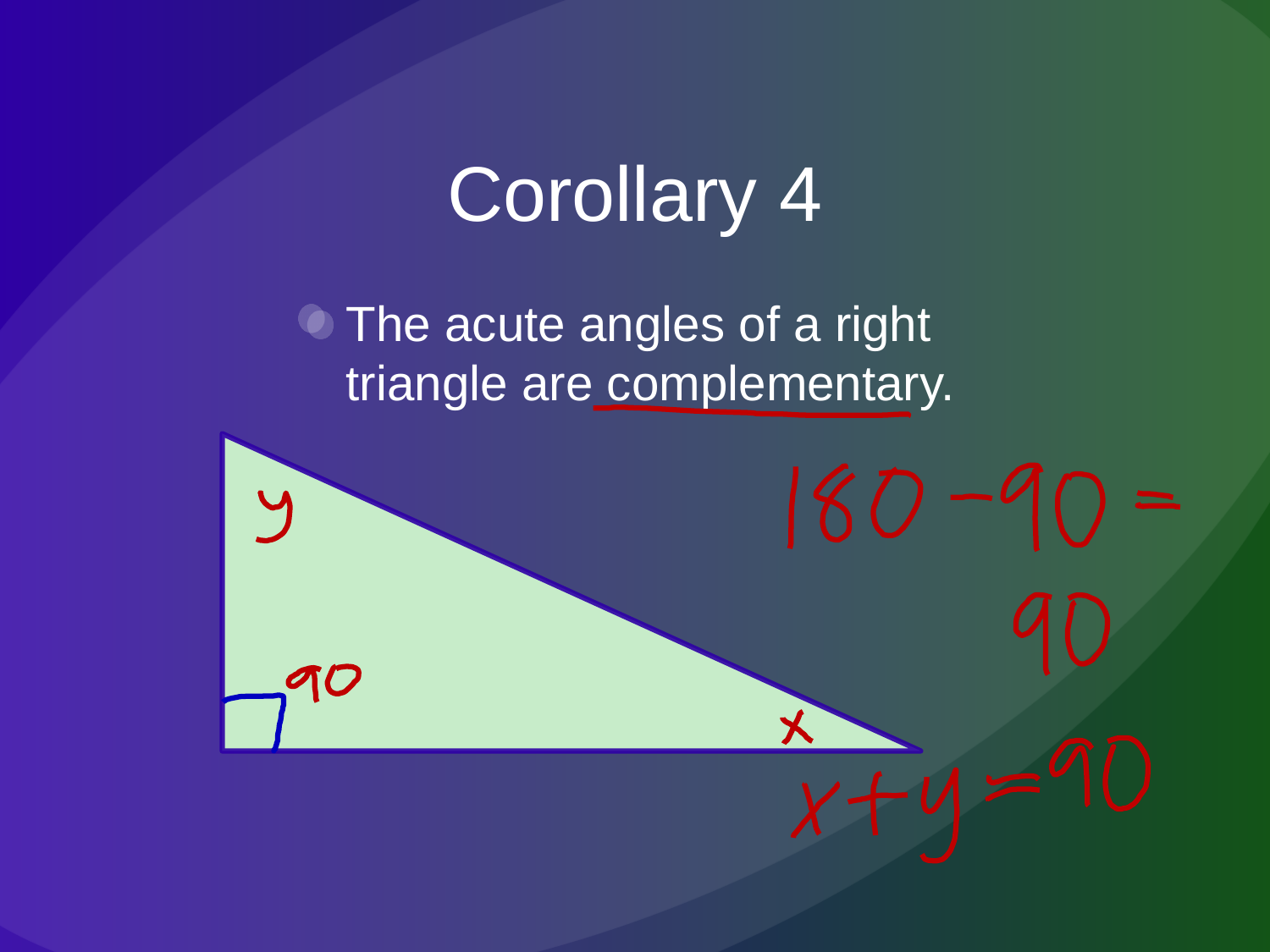

# Corollary 4
The acute angles of a right triangle are complementary.